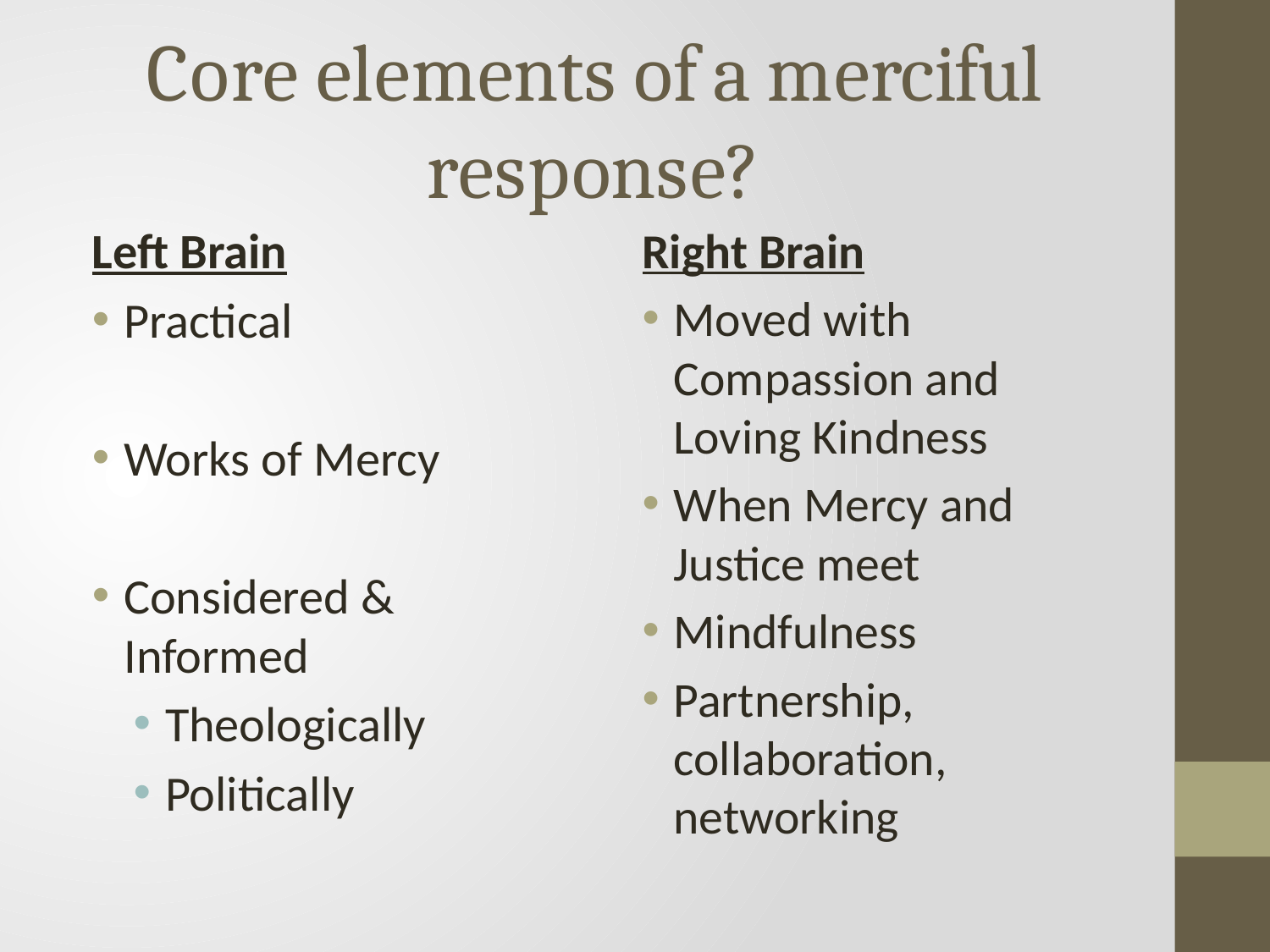

# Core elements of a merciful response?
Left Brain
Practical

Works of Mercy

Considered & Informed
Theologically
Politically

Right Brain
Moved with Compassion and Loving Kindness
When Mercy and Justice meet
Mindfulness
Partnership, collaboration, networking